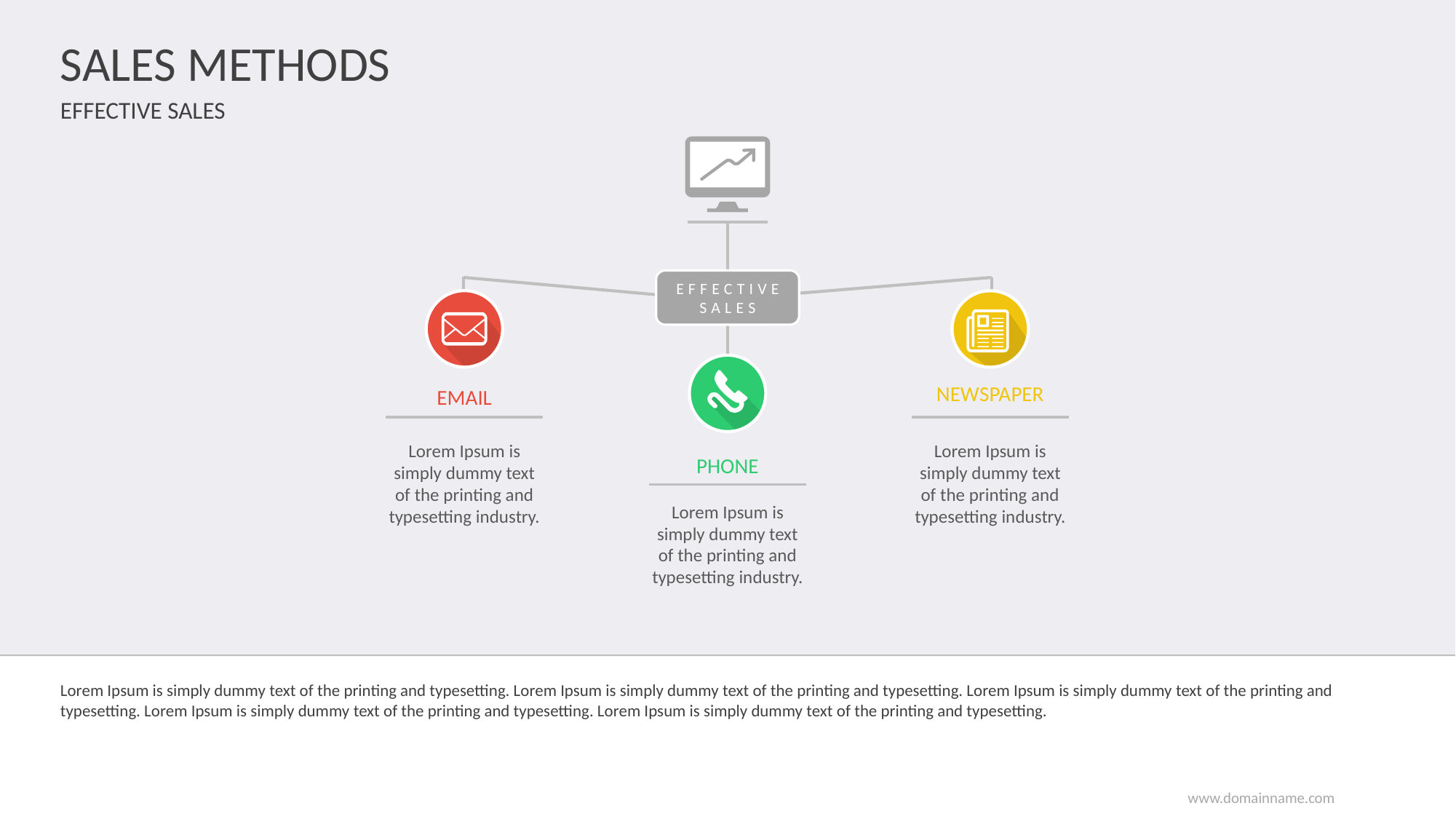

SALES METHODS
EFFECTIVE SALES

EFFECTIVE
SALES

NEWSPAPER
EMAIL
Lorem Ipsum is simply dummy text of the printing and typesetting industry.
Lorem Ipsum is simply dummy text of the printing and typesetting industry.
PHONE
Lorem Ipsum is simply dummy text of the printing and typesetting industry.

Lorem Ipsum is simply dummy text of the printing and typesetting. Lorem Ipsum is simply dummy text of the printing and typesetting. Lorem Ipsum is simply dummy text of the printing and typesetting. Lorem Ipsum is simply dummy text of the printing and typesetting. Lorem Ipsum is simply dummy text of the printing and typesetting.
www.domainname.com
Logo Company
5